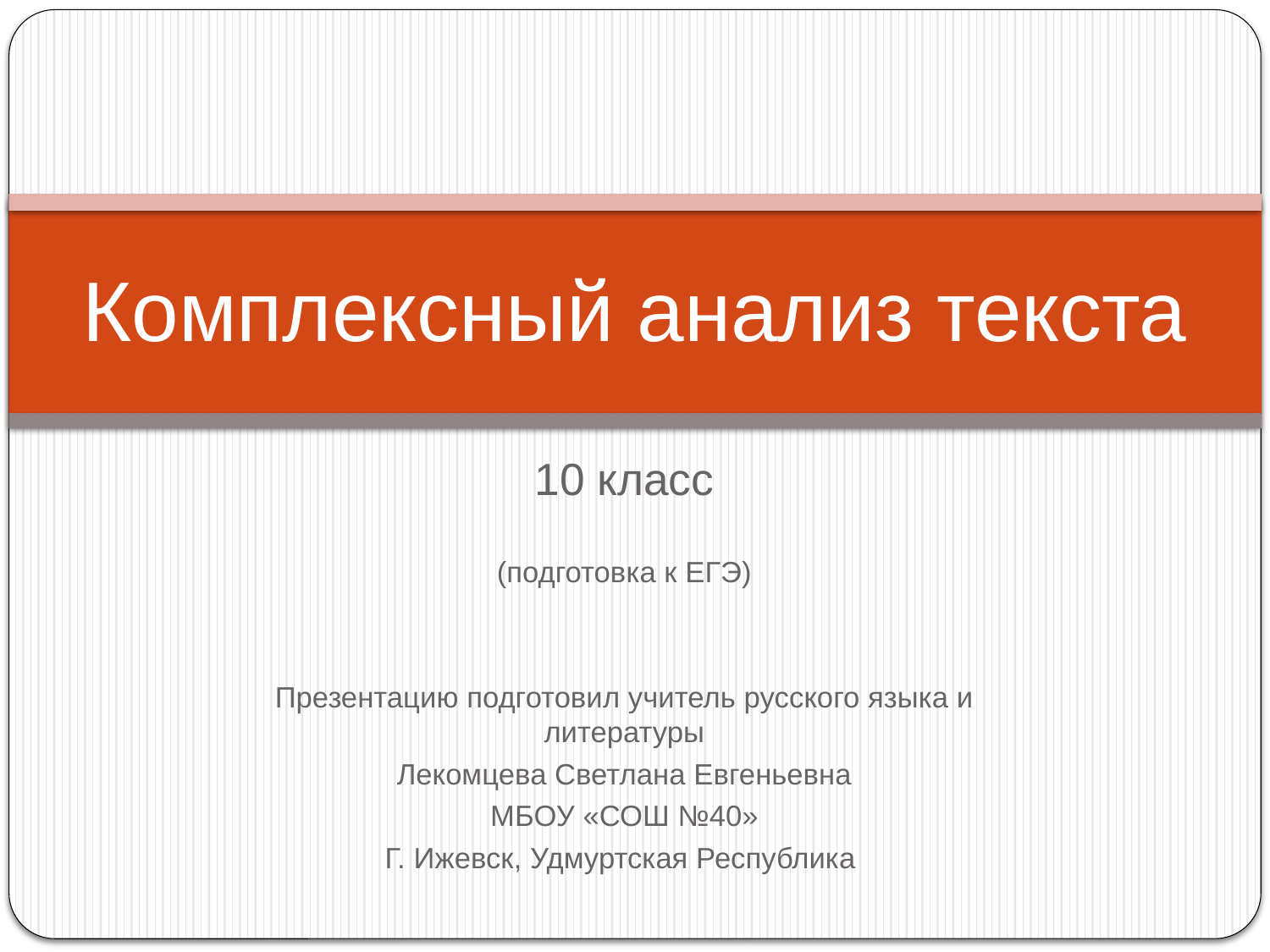

# Комплексный анализ текста
10 класс

(подготовка к ЕГЭ)

Презентацию подготовил учитель русского языка и литературы
Лекомцева Светлана Евгеньевна
МБОУ «СОШ №40»
Г. Ижевск, Удмуртская Республика